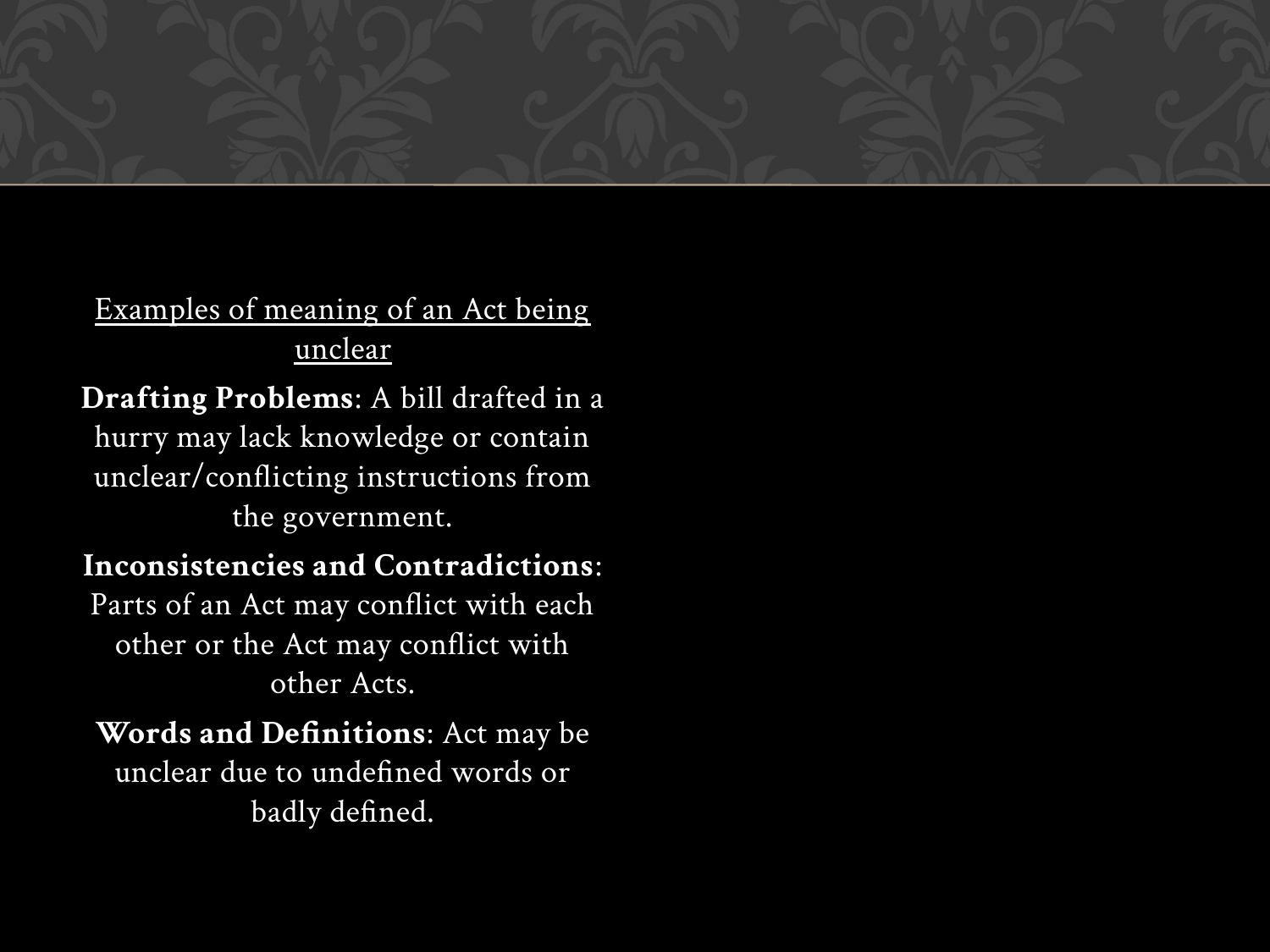

#
Examples of meaning of an Act being unclear
Drafting Problems: A bill drafted in a hurry may lack knowledge or contain unclear/conflicting instructions from the government.
Inconsistencies and Contradictions: Parts of an Act may conflict with each other or the Act may conflict with other Acts.
Words and Definitions: Act may be unclear due to undefined words or badly defined.